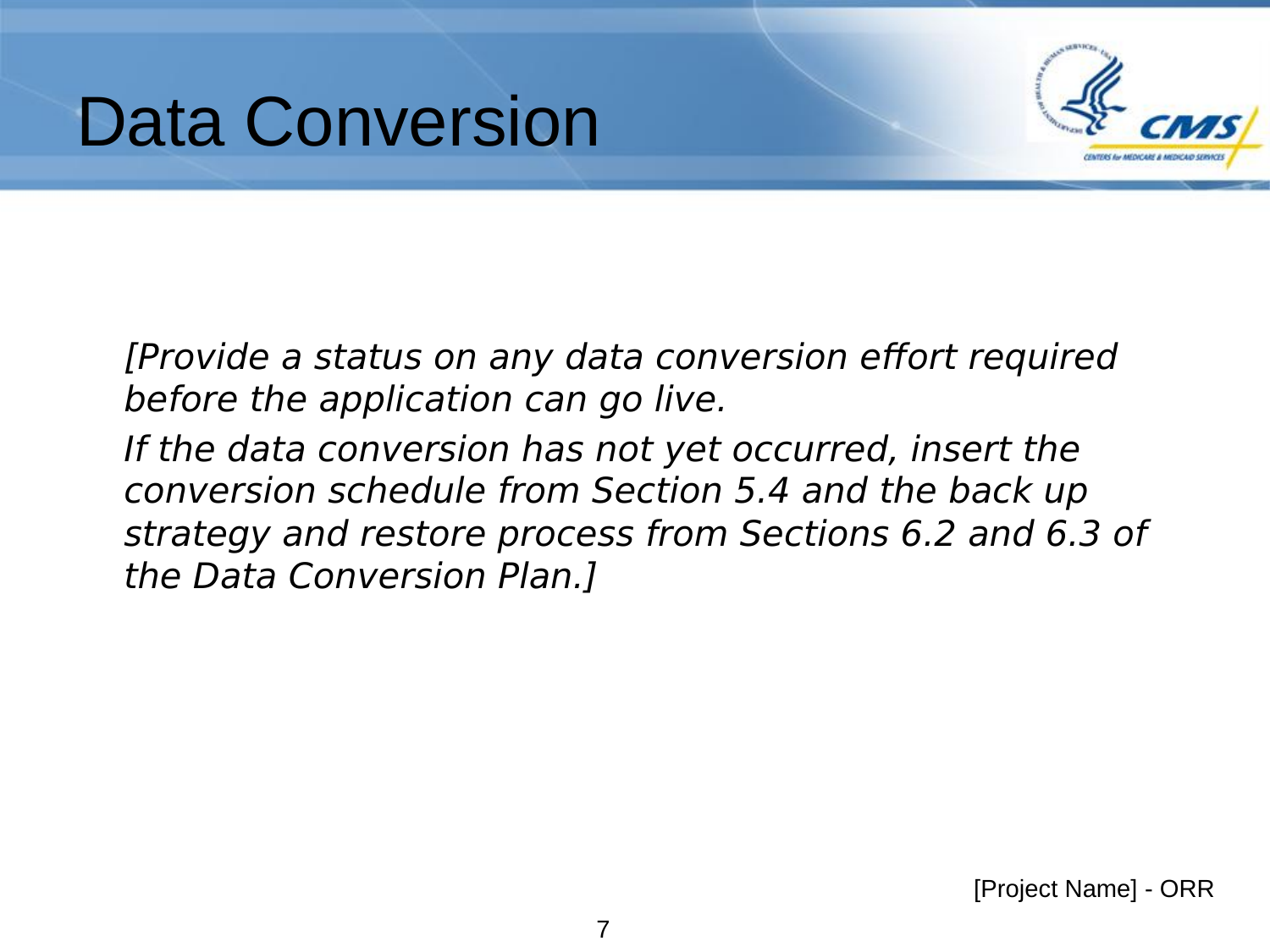

# Data Conversion
[Provide a status on any data conversion effort required before the application can go live.
If the data conversion has not yet occurred, insert the conversion schedule from Section 5.4 and the back up strategy and restore process from Sections 6.2 and 6.3 of the Data Conversion Plan.]

[Project Name] - ORR
7